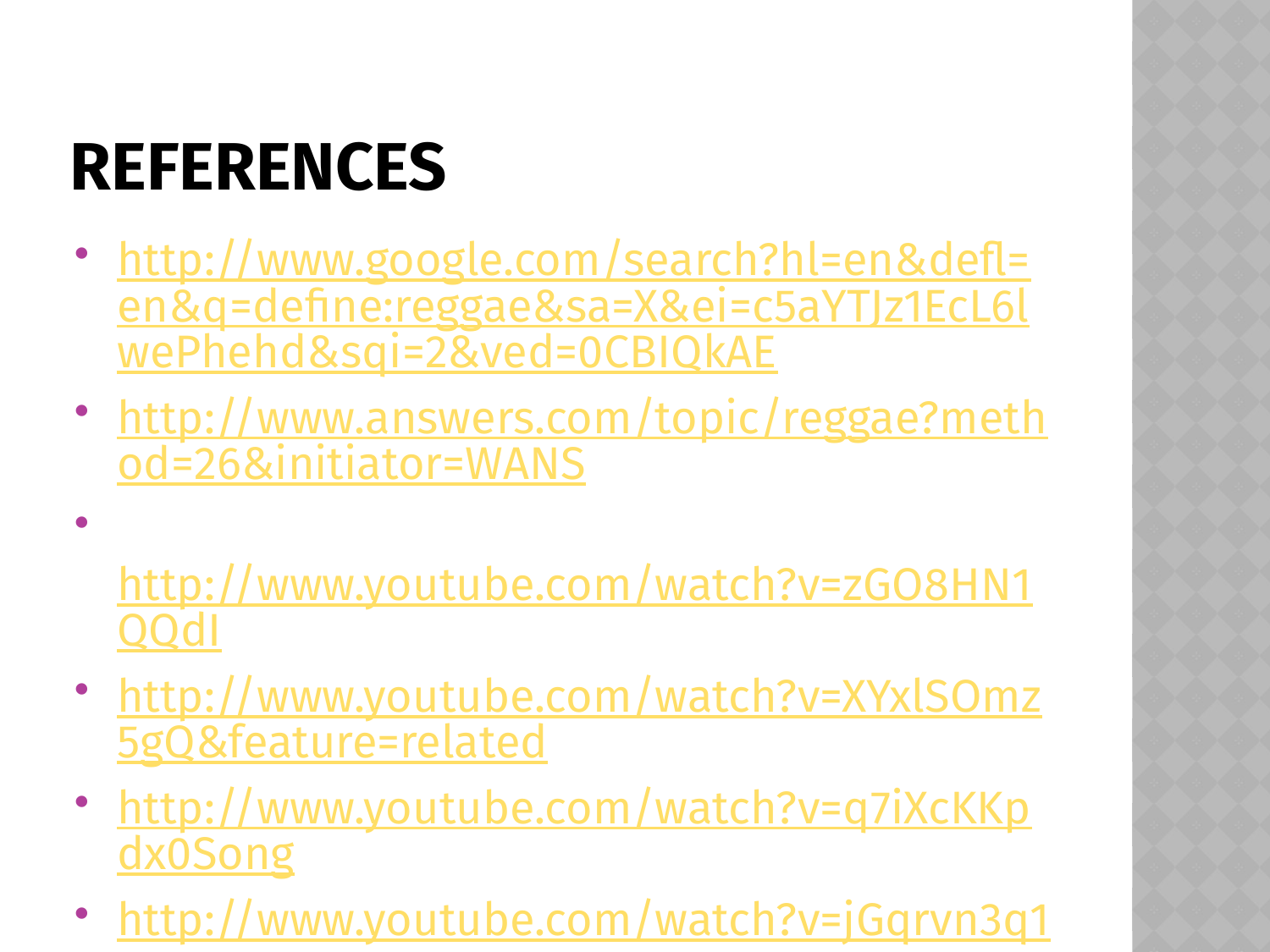

# References
http://www.google.com/search?hl=en&defl=en&q=define:reggae&sa=X&ei=c5aYTJz1EcL6lwePhehd&sqi=2&ved=0CBIQkAE
http://www.answers.com/topic/reggae?method=26&initiator=WANS
 http://www.youtube.com/watch?v=zGO8HN1QQdI
http://www.youtube.com/watch?v=XYxlSOmz5gQ&feature=related
http://www.youtube.com/watch?v=q7iXcKKpdx0Song
http://www.youtube.com/watch?v=jGqrvn3q1oo
http://www.youtube.com/watch?v=HDan4GiflkA